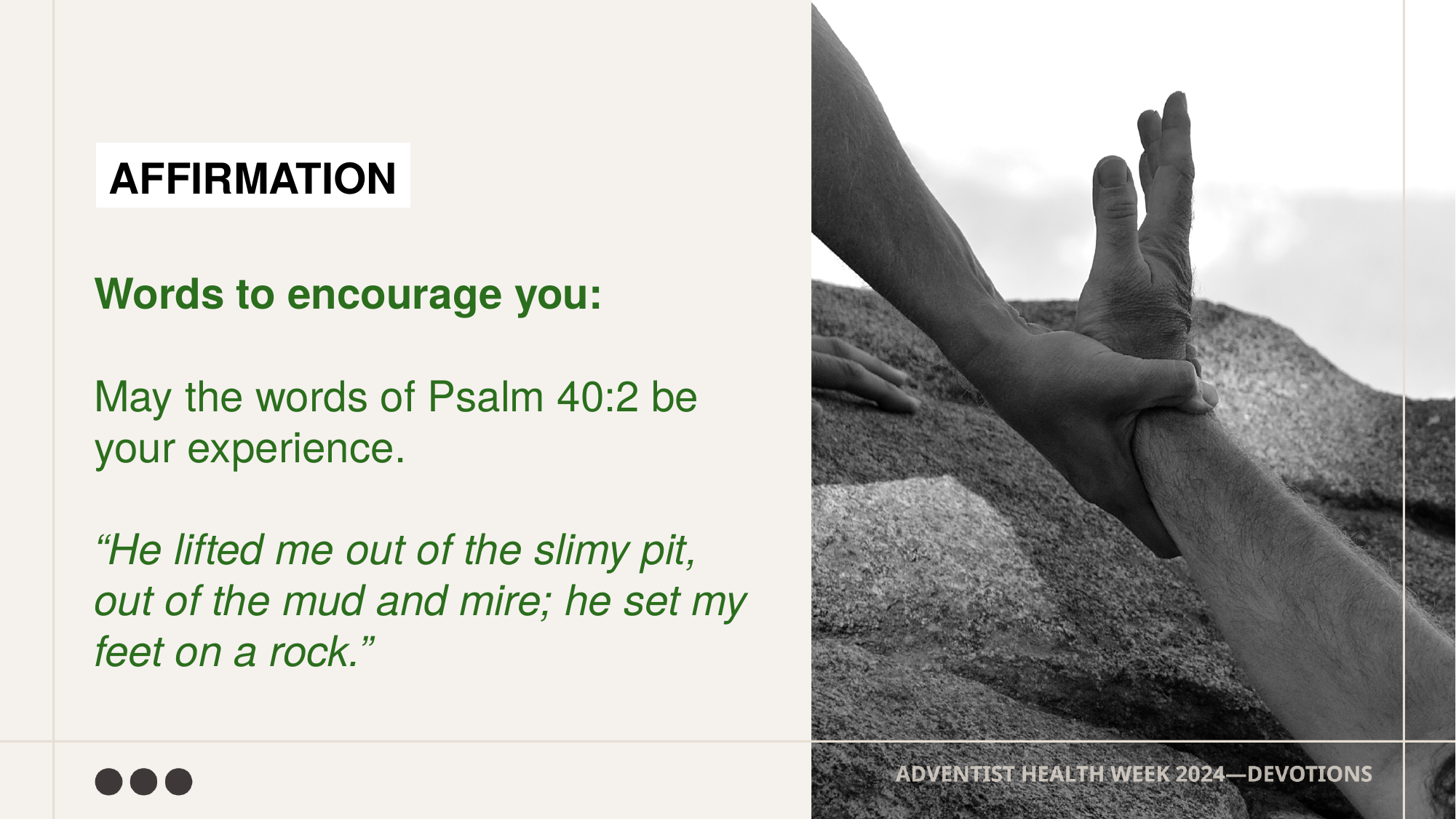

AFFIRMATION
Words to encourage you:
May the words of Psalm 40:2 be your experience.
“He lifted me out of the slimy pit, out of the mud and mire; he set my feet on a rock.”